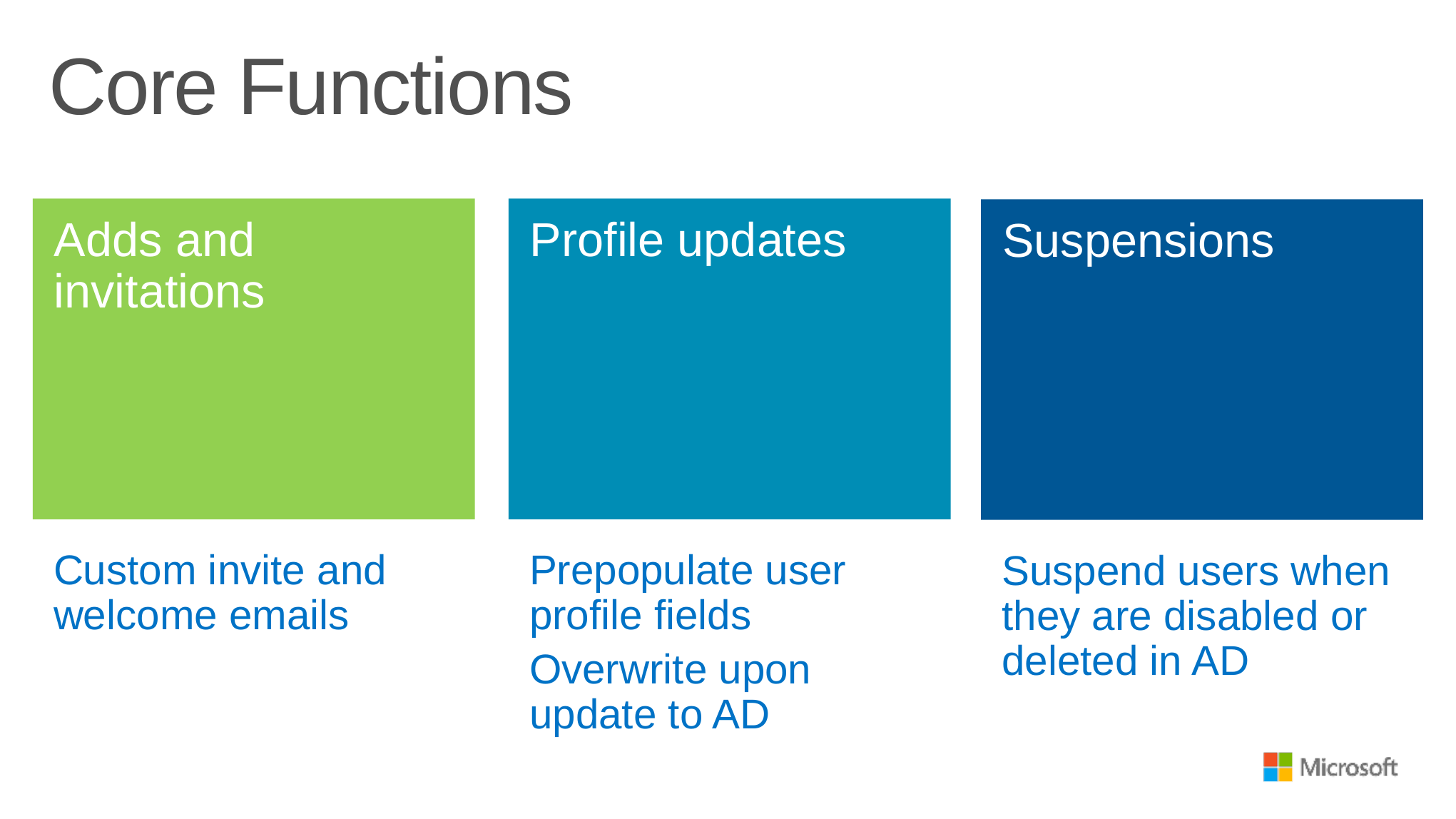

# Core Functions
Adds and invitations
Profile updates
Suspensions
Custom invite and welcome emails
Prepopulate user profile fields
Overwrite upon update to AD

Suspend users when they are disabled or deleted in AD